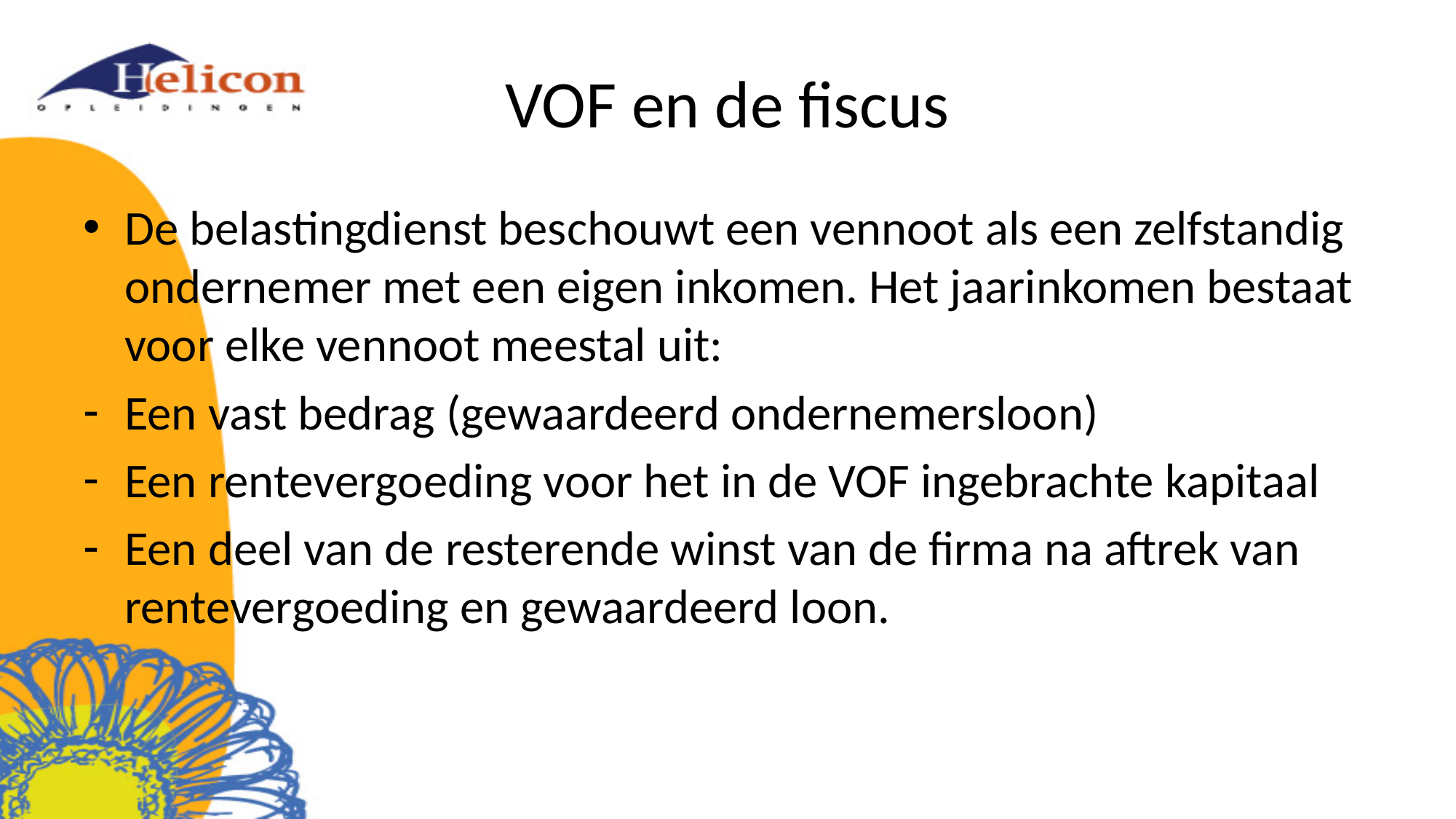

# VOF en de fiscus
De belastingdienst beschouwt een vennoot als een zelfstandig ondernemer met een eigen inkomen. Het jaarinkomen bestaat voor elke vennoot meestal uit:
Een vast bedrag (gewaardeerd ondernemersloon)
Een rentevergoeding voor het in de VOF ingebrachte kapitaal
Een deel van de resterende winst van de firma na aftrek van rentevergoeding en gewaardeerd loon.